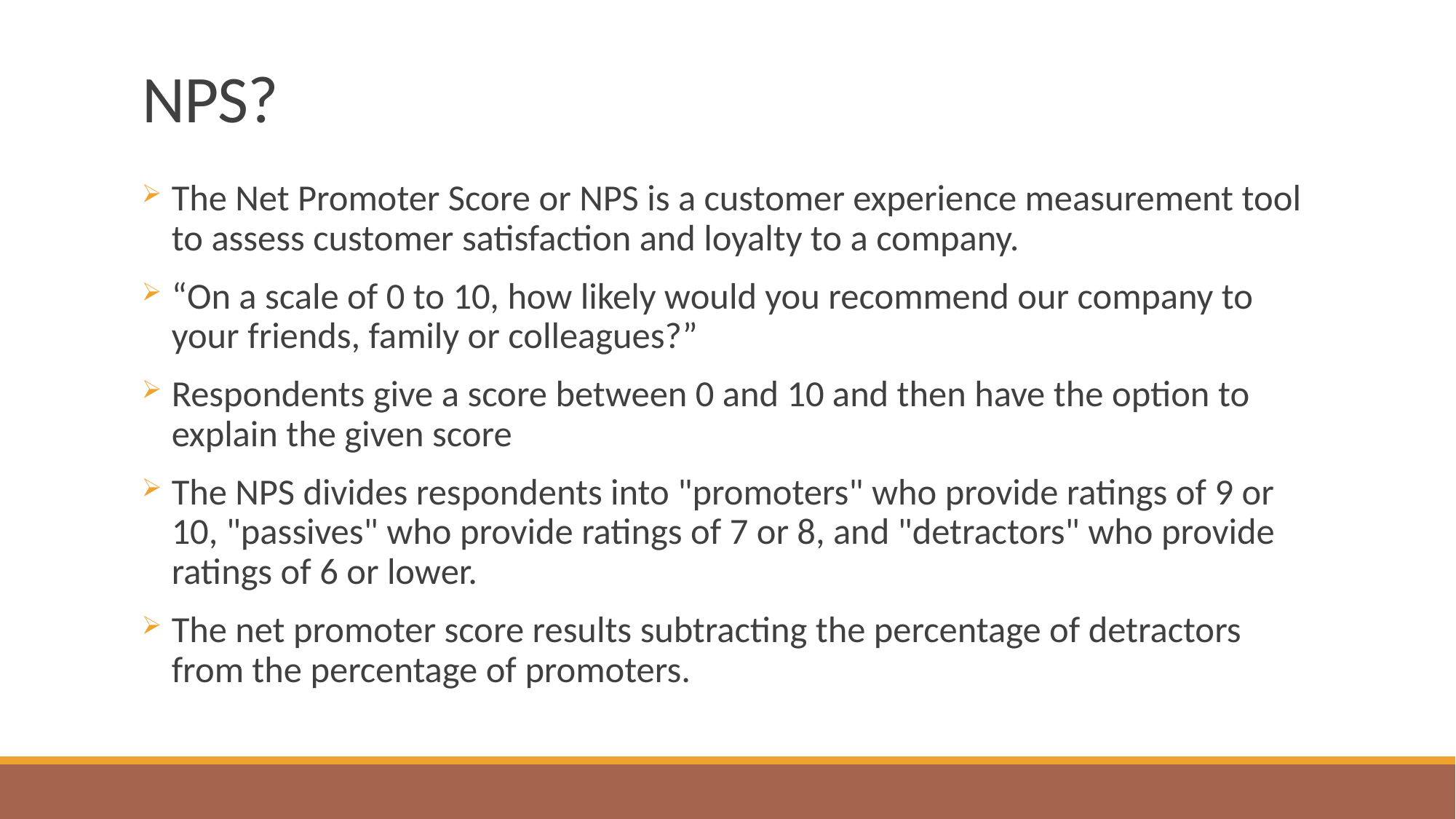

# NPS?
The Net Promoter Score or NPS is a customer experience measurement tool to assess customer satisfaction and loyalty to a company.
“On a scale of 0 to 10, how likely would you recommend our company to your friends, family or colleagues?”
Respondents give a score between 0 and 10 and then have the option to explain the given score
The NPS divides respondents into "promoters" who provide ratings of 9 or 10, "passives" who provide ratings of 7 or 8, and "detractors" who provide ratings of 6 or lower.
The net promoter score results subtracting the percentage of detractors from the percentage of promoters.